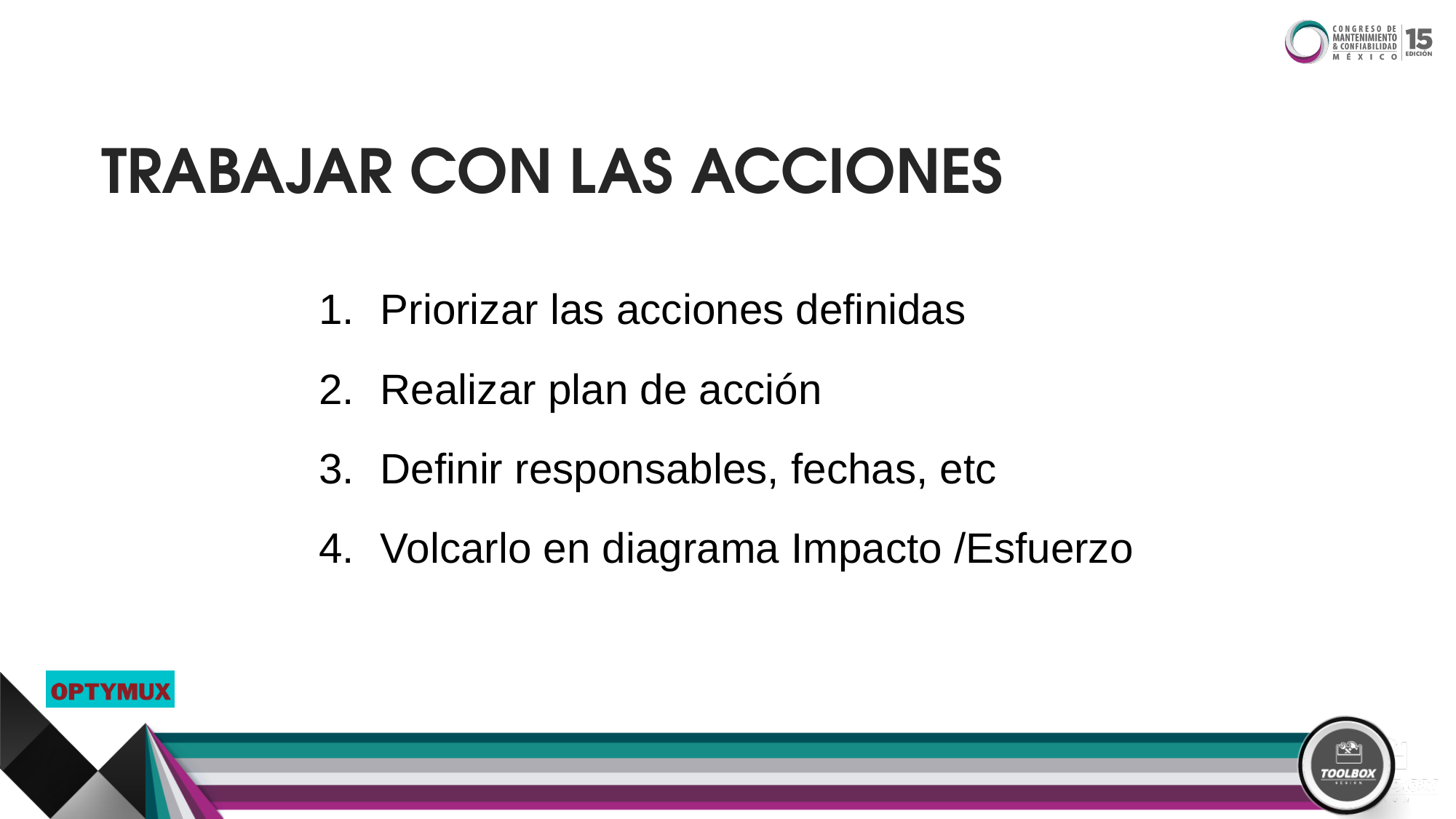

TRABAJAR CON LAS ACCIONES
Priorizar las acciones definidas
Realizar plan de acción
Definir responsables, fechas, etc
Volcarlo en diagrama Impacto /Esfuerzo